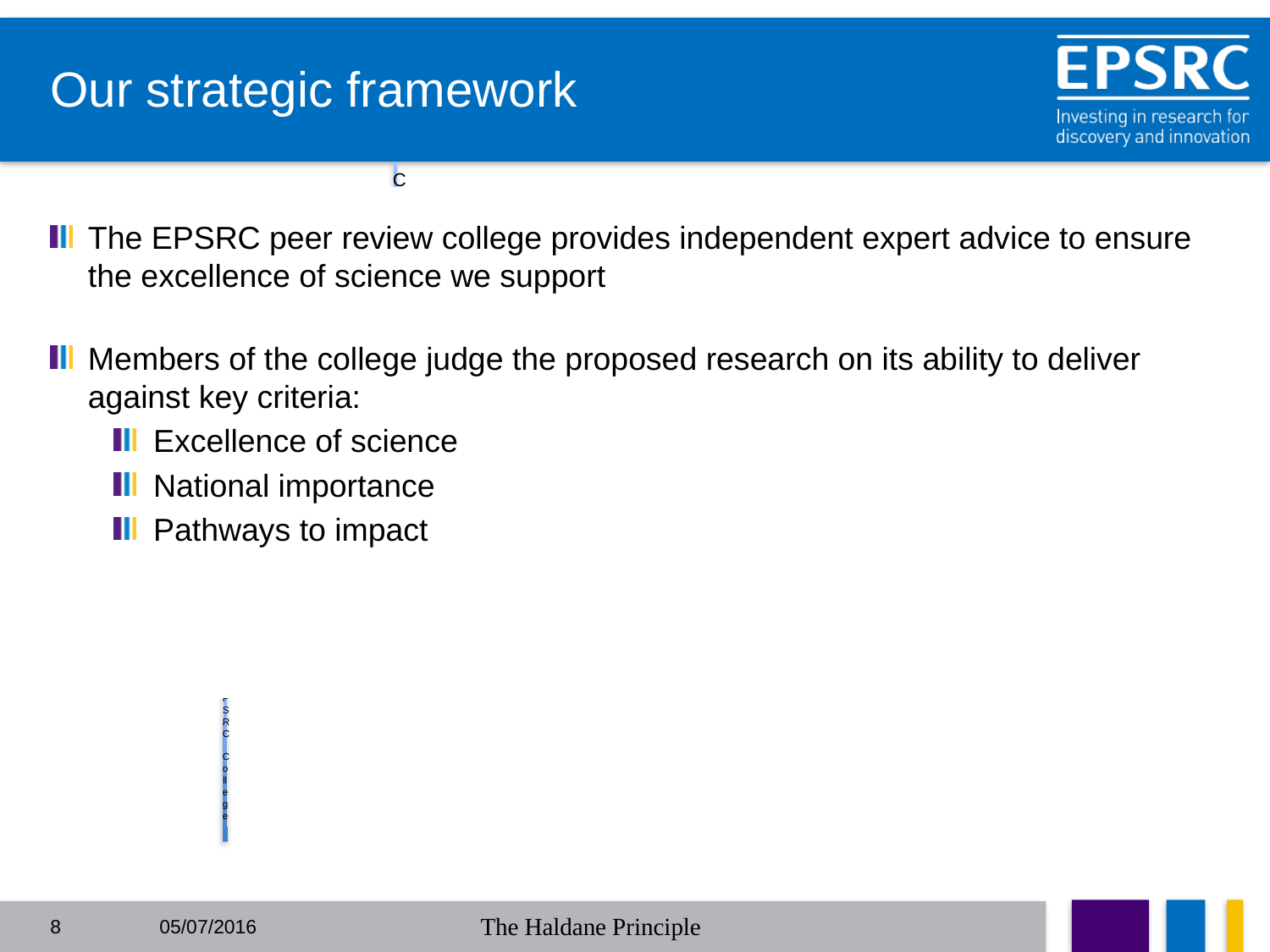

# Our strategic framework

Strategic Advisory Networks
Strategic Advisory Teams
EPSRC College
Council
The EPSRC peer review college provides independent expert advice to ensure the excellence of science we support
Members of the college judge the proposed research on its ability to deliver against key criteria:
Excellence of science
National importance
Pathways to impact
8
05/07/2016
The Haldane Principle